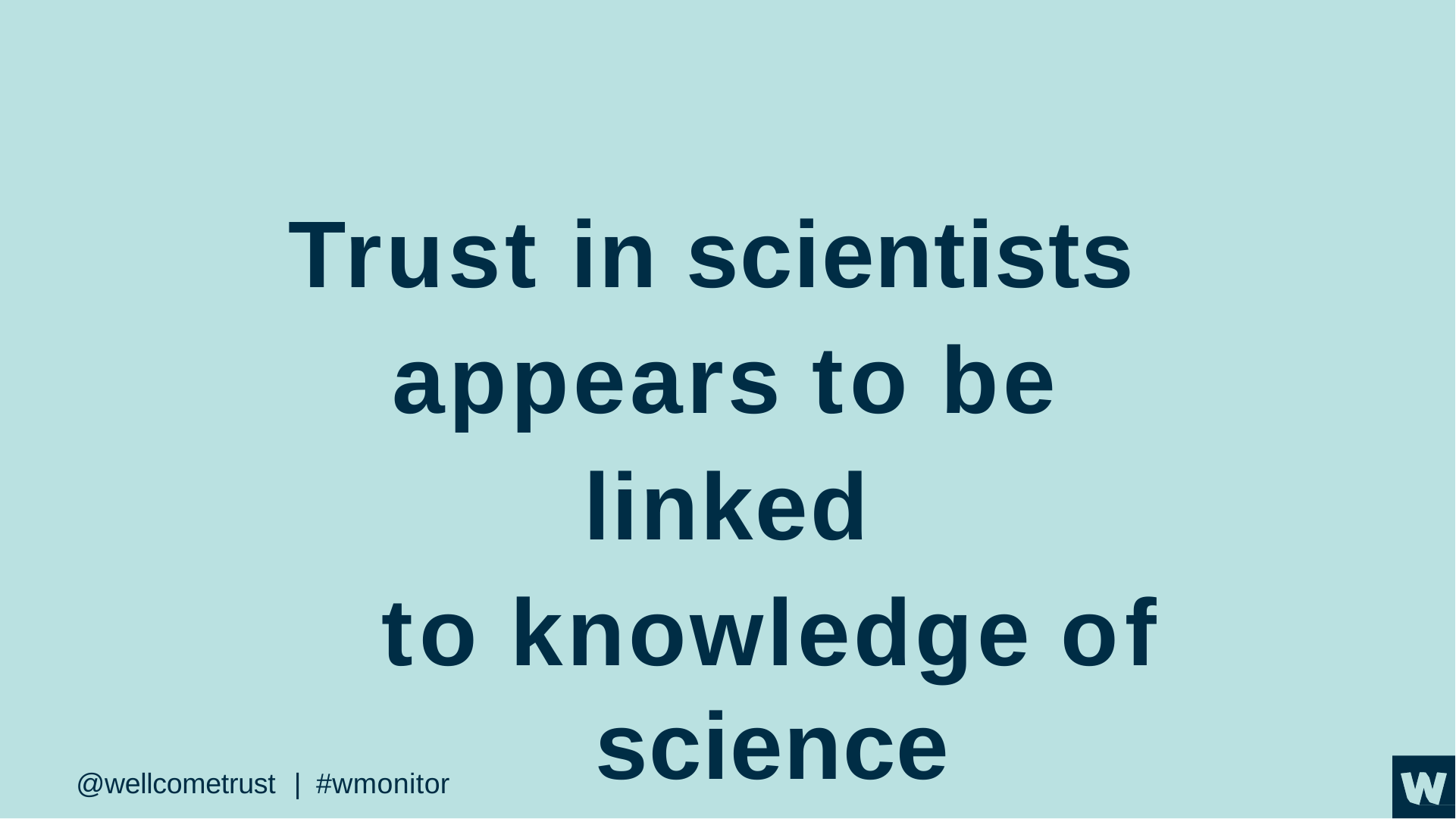

# Trust in scientists  appears to be linked
to knowledge of science

@wellcometrust	|	#wmonitor